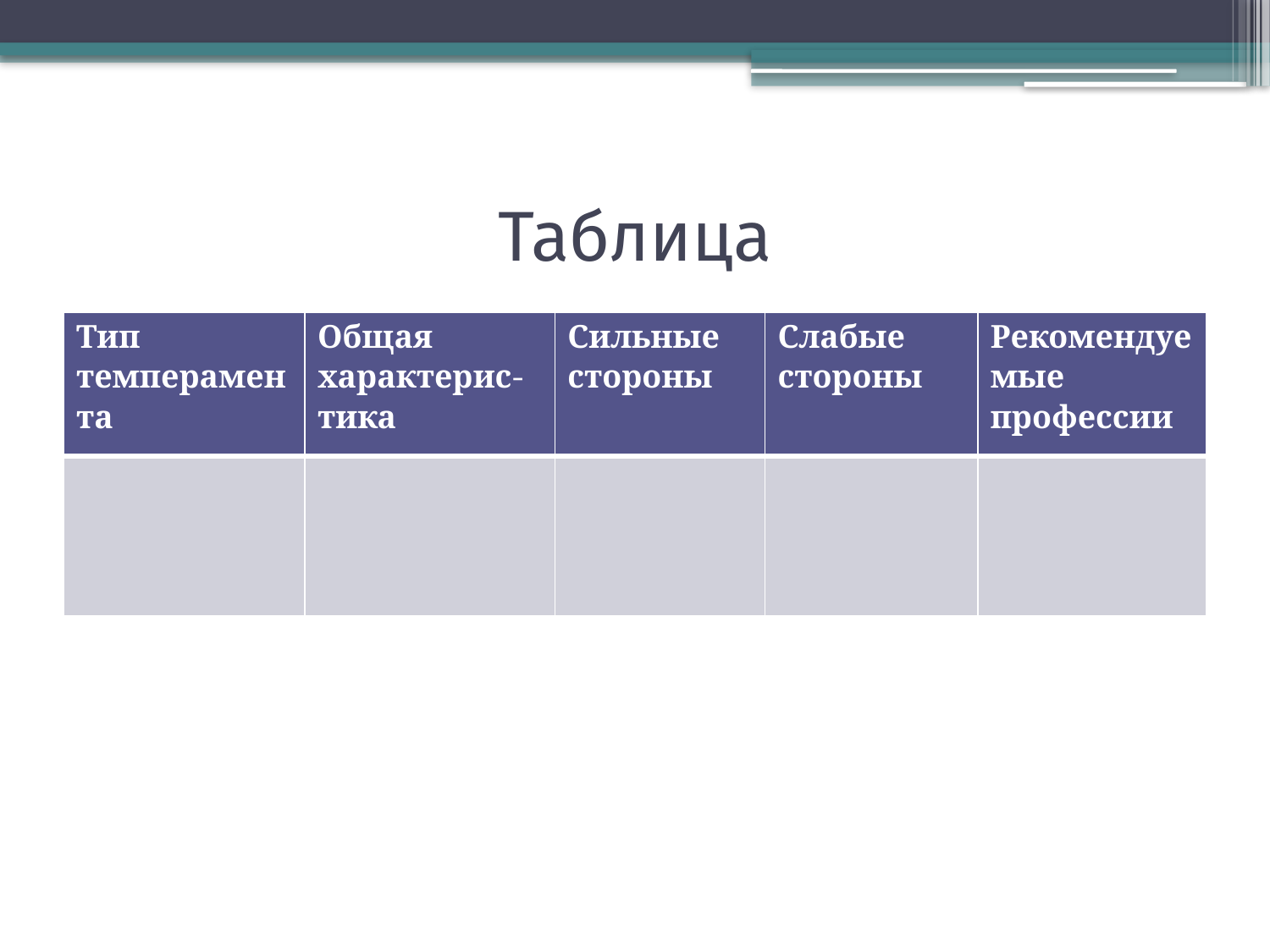

# Таблица
| Тип темперамента | Общая характерис-тика | Сильные стороны | Слабые стороны | Рекомендуемые профессии |
| --- | --- | --- | --- | --- |
|  |  |  |  |  |